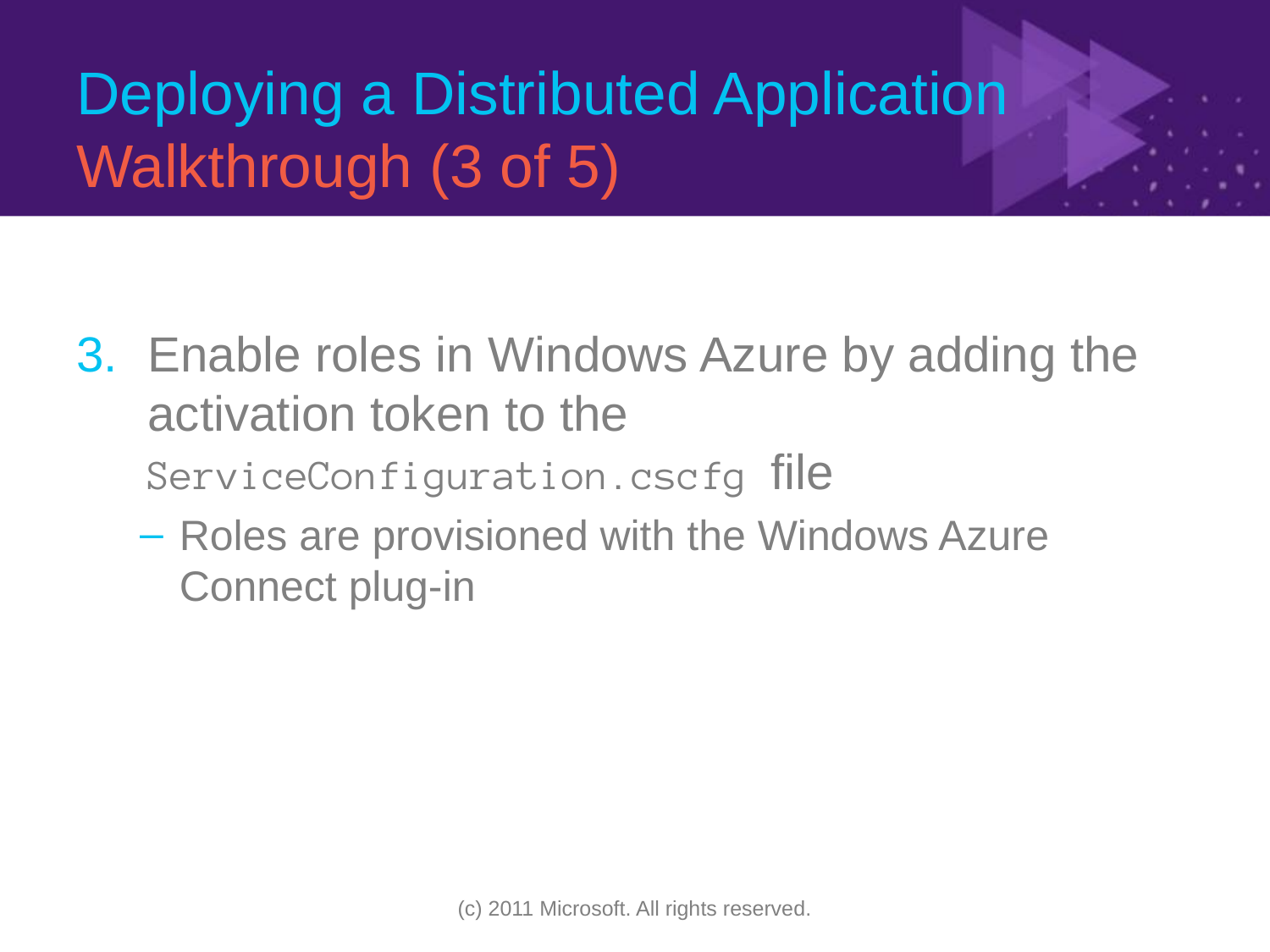

# Deploying a Distributed Application Walkthrough (3 of 5)
Enable roles in Windows Azure by adding the activation token to the ServiceConfiguration.cscfg file
Roles are provisioned with the Windows Azure Connect plug-in
(c) 2011 Microsoft. All rights reserved.